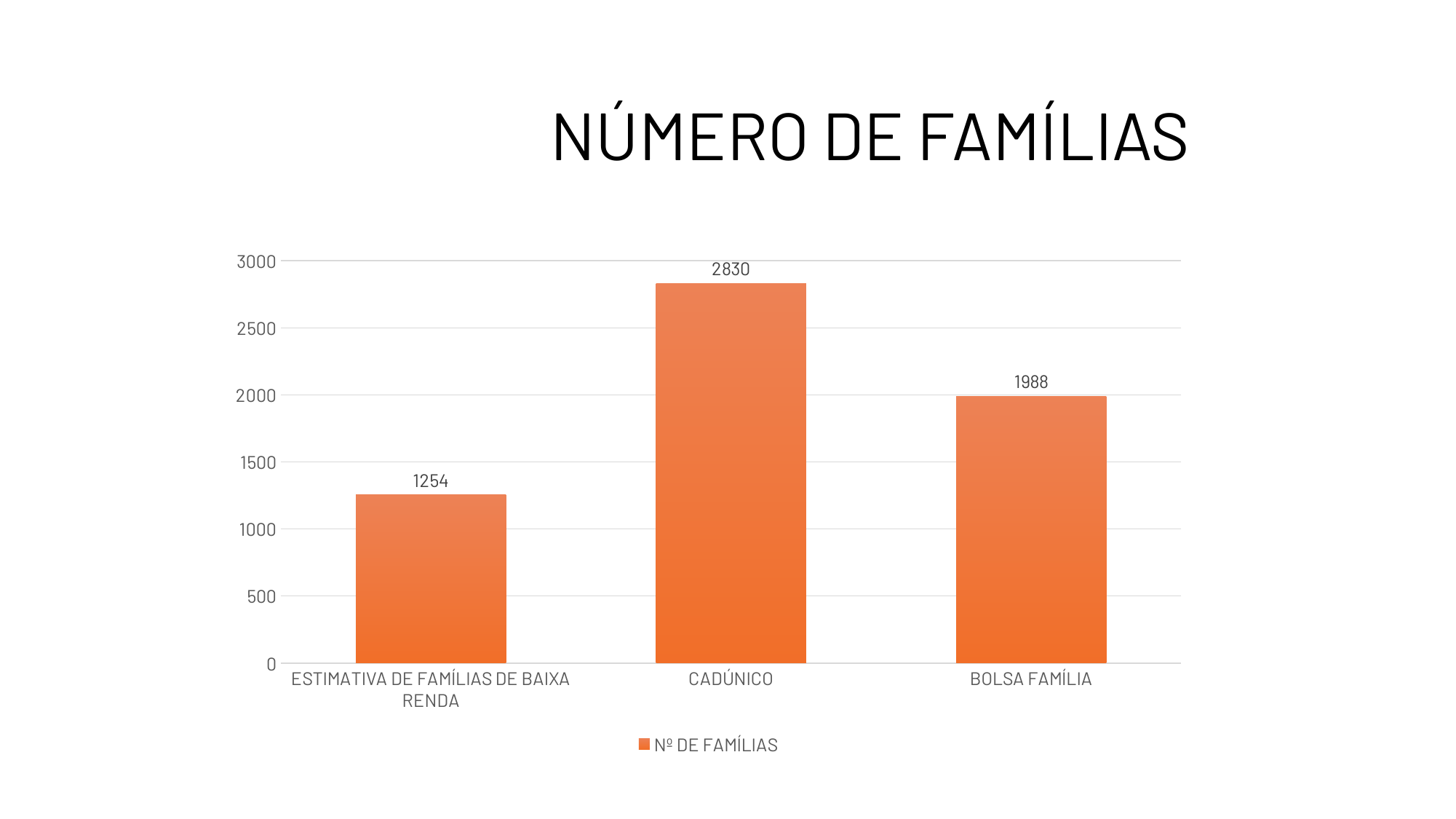

# NÚMERO DE FAMÍLIAS

### Chart

| Category | Nº DE FAMÍLIAS |
|---|---|
| ESTIMATIVA DE FAMÍLIAS DE BAIXA RENDA | 1254.0 |
| CADÚNICO | 2830.0 |
| BOLSA FAMÍLIA | 1988.0 |